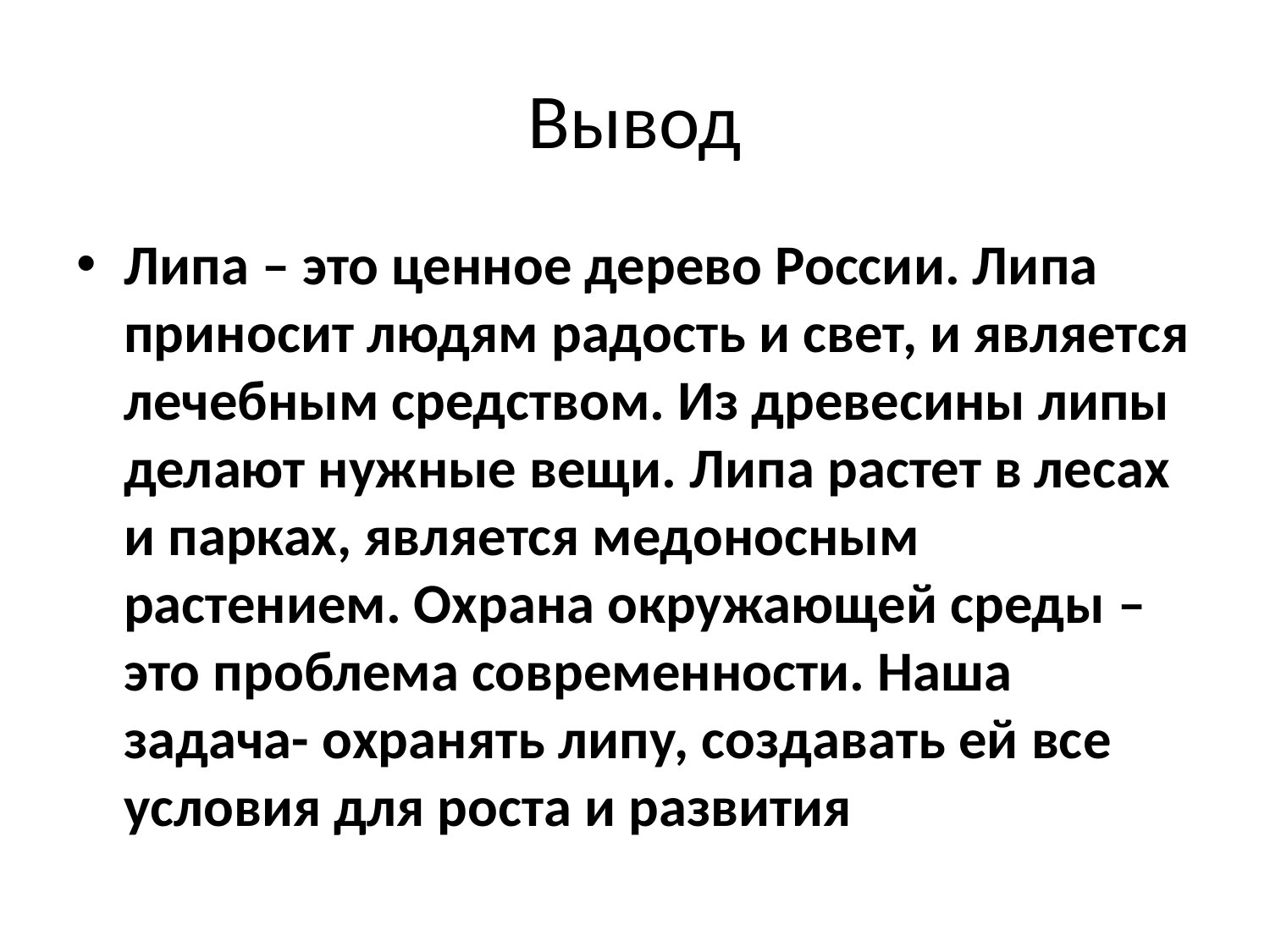

# Вывод
Липа – это ценное дерево России. Липа приносит людям радость и свет, и является лечебным средством. Из древесины липы делают нужные вещи. Липа растет в лесах и парках, является медоносным растением. Охрана окружающей среды – это проблема современности. Наша задача- охранять липу, создавать ей все условия для роста и развития